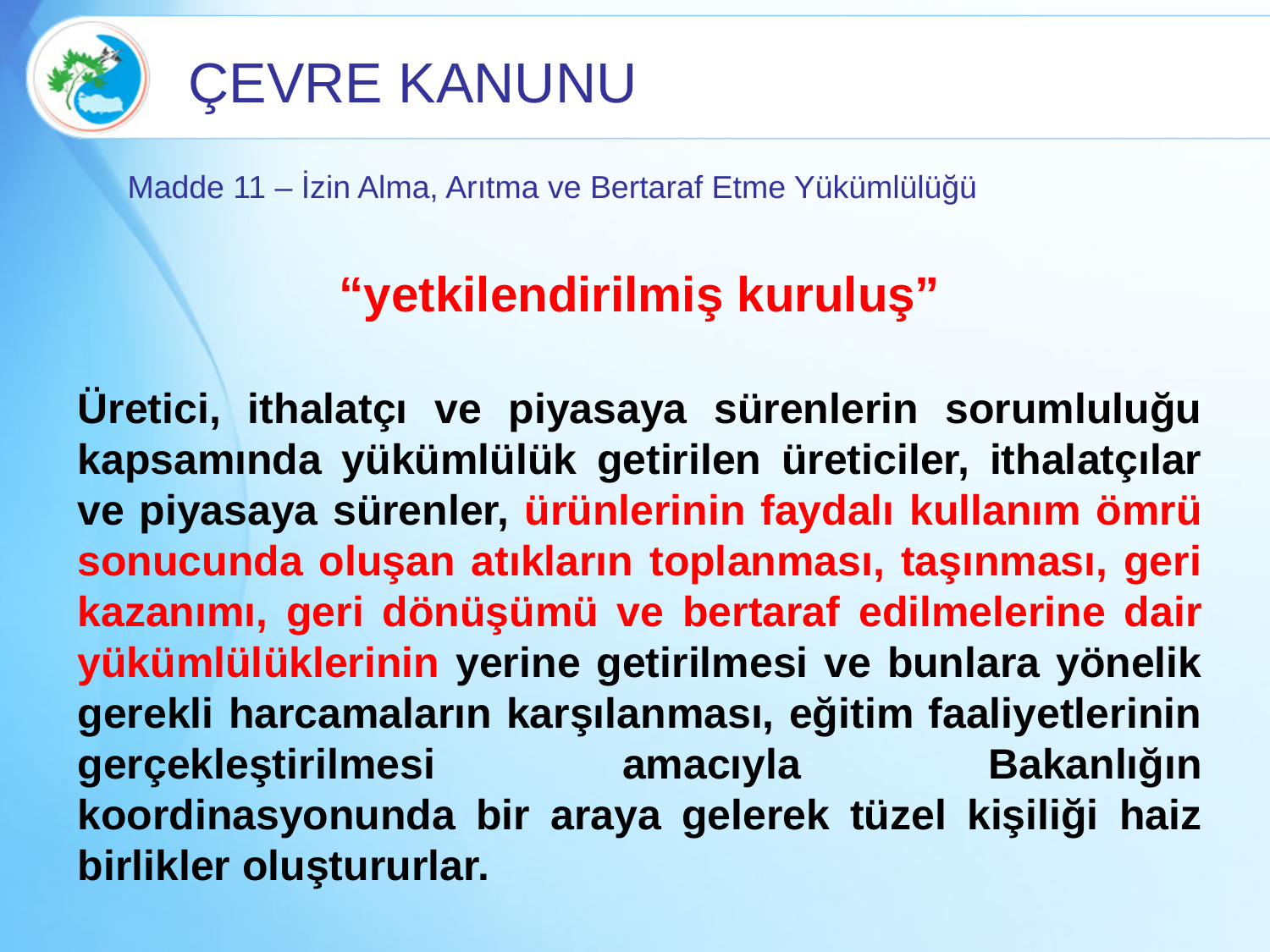

ÇEVRE KANUNU
# Madde 11 – İzin Alma, Arıtma ve Bertaraf Etme Yükümlülüğü
“yetkilendirilmiş kuruluş”

Üretici, ithalatçı ve piyasaya sürenlerin sorumluluğu kapsamında yükümlülük getirilen üreticiler, ithalatçılar ve piyasaya sürenler, ürünlerinin faydalı kullanım ömrü sonucunda oluşan atıkların toplanması, taşınması, geri kazanımı, geri dönüşümü ve bertaraf edilmelerine dair yükümlülüklerinin yerine getirilmesi ve bunlara yönelik gerekli harcamaların karşılanması, eğitim faaliyetlerinin gerçekleştirilmesi amacıyla Bakanlığın koordinasyonunda bir araya gelerek tüzel kişiliği haiz birlikler oluştururlar.